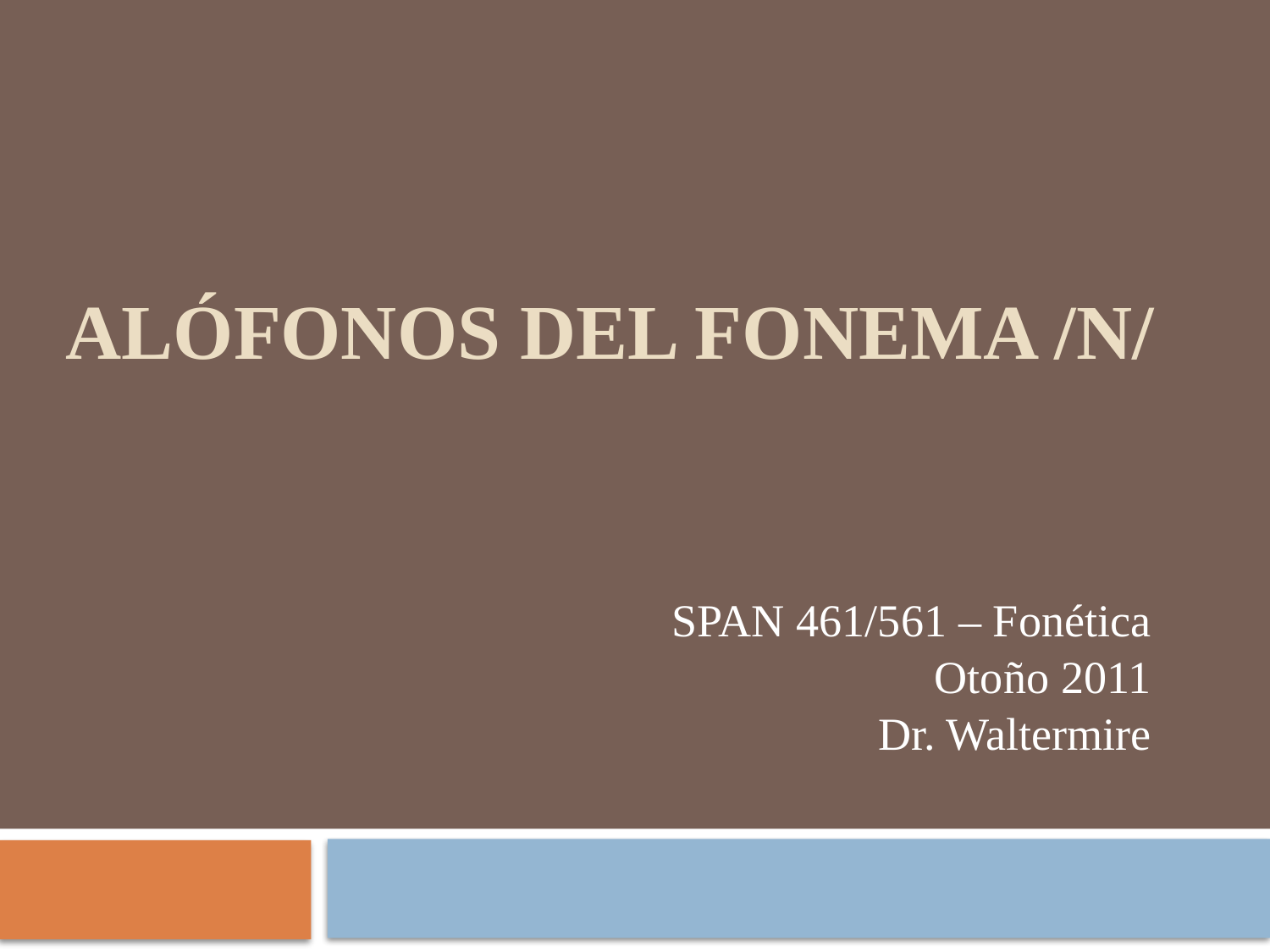

# Alófonos del fonema /n/
SPAN 461/561 – Fonética
Otoño 2011
Dr. Waltermire